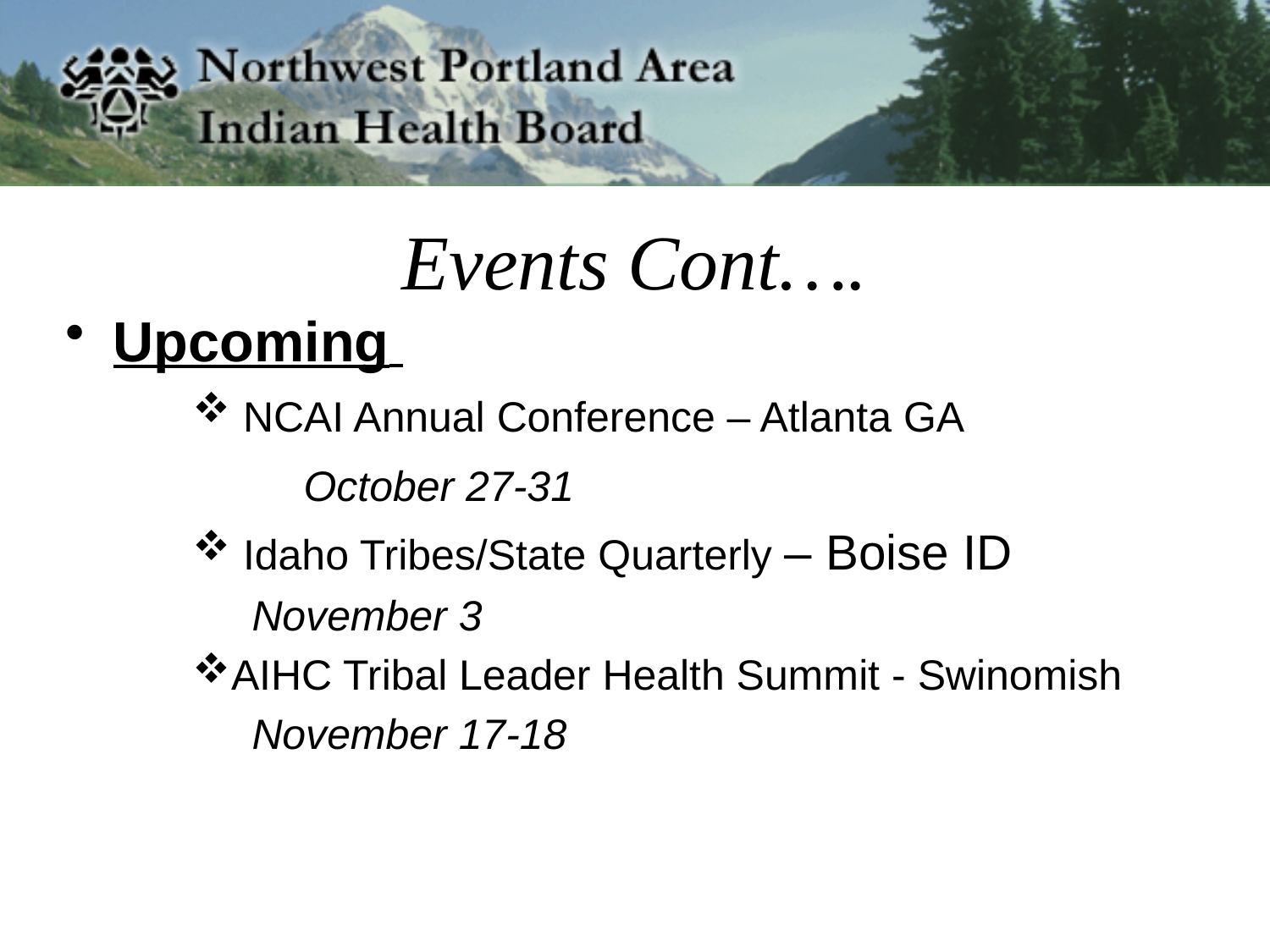

# Events Cont….
Upcoming
 NCAI Annual Conference – Atlanta GA
	    October 27-31
 Idaho Tribes/State Quarterly – Boise ID
     November 3
AIHC Tribal Leader Health Summit - Swinomish
     November 17-18